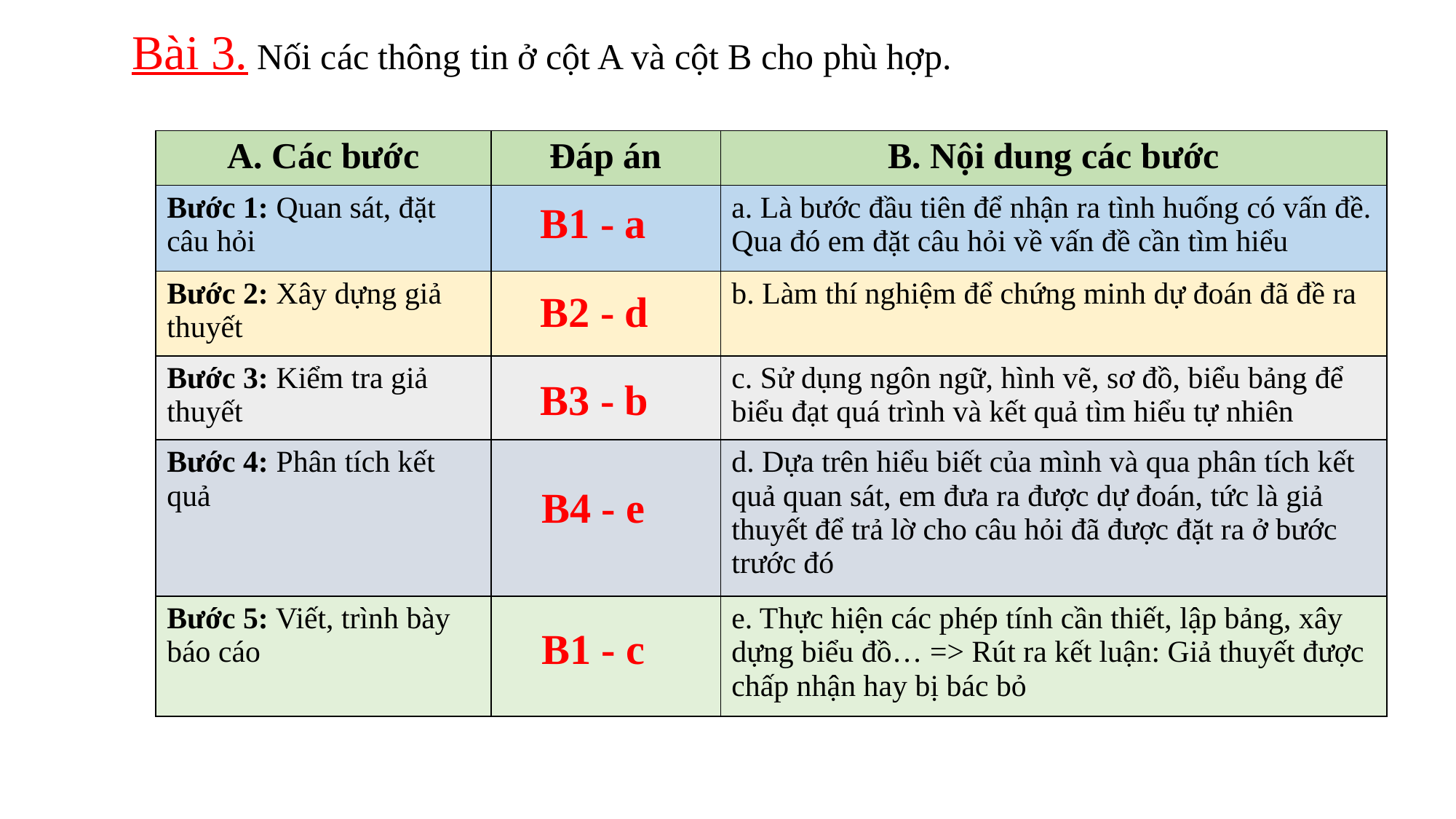

Bài 3. Nối các thông tin ở cột A và cột B cho phù hợp.
| A. Các bước | Đáp án | B. Nội dung các bước |
| --- | --- | --- |
| Bước 1: Quan sát, đặt câu hỏi |  | a. Là bước đầu tiên để nhận ra tình huống có vấn đề. Qua đó em đặt câu hỏi về vấn đề cần tìm hiểu |
| Bước 2: Xây dựng giả thuyết |  | b. Làm thí nghiệm để chứng minh dự đoán đã đề ra |
| Bước 3: Kiểm tra giả thuyết |  | c. Sử dụng ngôn ngữ, hình vẽ, sơ đồ, biểu bảng để biểu đạt quá trình và kết quả tìm hiểu tự nhiên |
| Bước 4: Phân tích kết quả |  | d. Dựa trên hiểu biết của mình và qua phân tích kết quả quan sát, em đưa ra được dự đoán, tức là giả thuyết để trả lờ cho câu hỏi đã được đặt ra ở bước trước đó |
| Bước 5: Viết, trình bày báo cáo |  | e. Thực hiện các phép tính cần thiết, lập bảng, xây dựng biểu đồ… => Rút ra kết luận: Giả thuyết được chấp nhận hay bị bác bỏ |
B1 - a
B2 - d
B3 - b
B4 - e
B1 - c